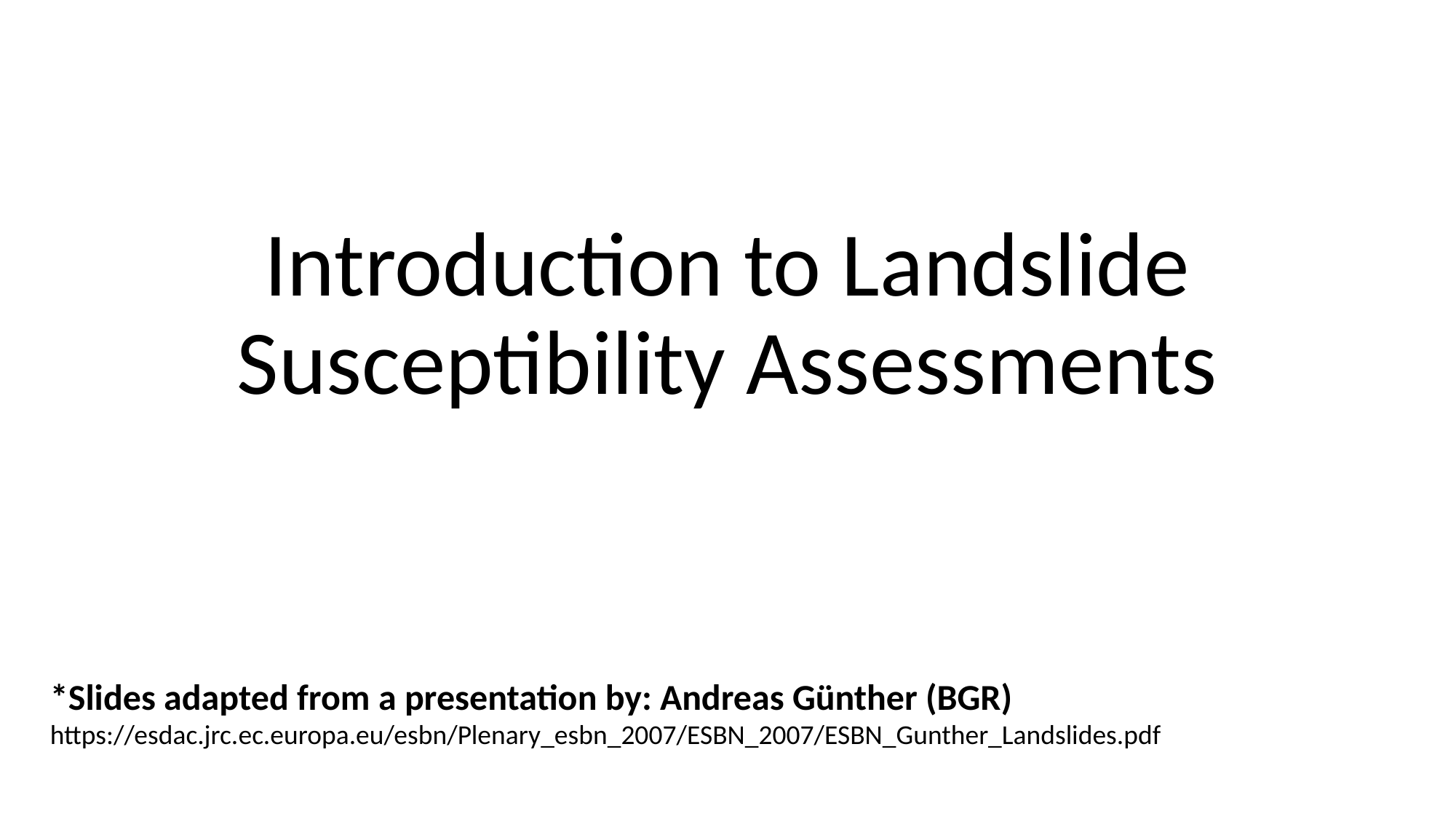

# Introduction to Landslide Susceptibility Assessments

*Slides adapted from a presentation by: Andreas Günther (BGR)
https://esdac.jrc.ec.europa.eu/esbn/Plenary_esbn_2007/ESBN_2007/ESBN_Gunther_Landslides.pdf